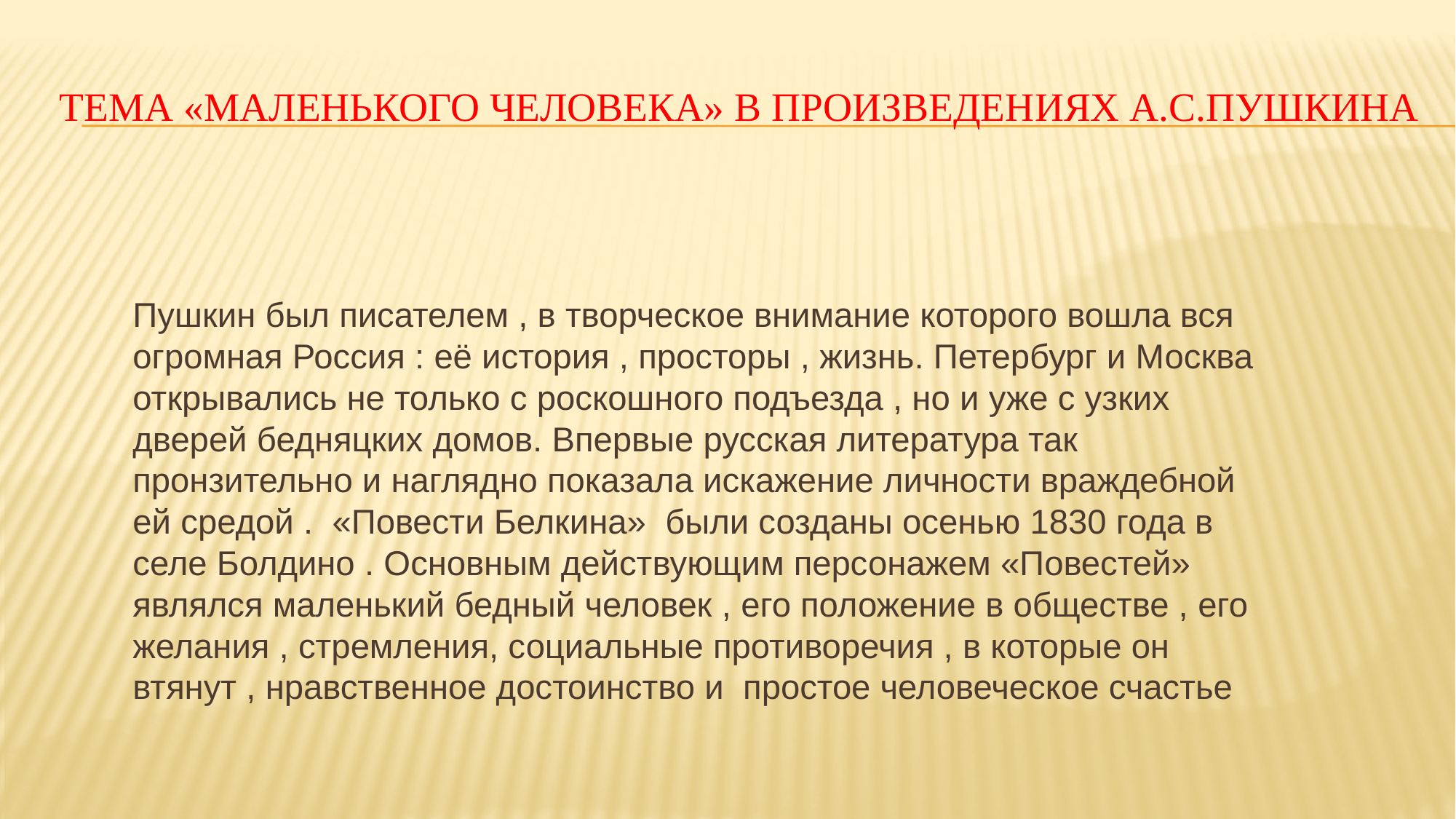

# Тема «маленького человека» в произведениях А.С.Пушкина
Пушкин был писателем , в творческое внимание которого вошла вся огромная Россия : её история , просторы , жизнь. Петербург и Москва открывались не только с роскошного подъезда , но и уже с узких дверей бедняцких домов. Впервые русская литература так пронзительно и наглядно показала искажение личности враждебной ей средой .  «Повести Белкина»  были созданы осенью 1830 года в селе Болдино . Основным действующим персонажем «Повестей» являлся маленький бедный человек , его положение в обществе , его желания , стремления, социальные противоречия , в которые он втянут , нравственное достоинство и  простое человеческое счастье